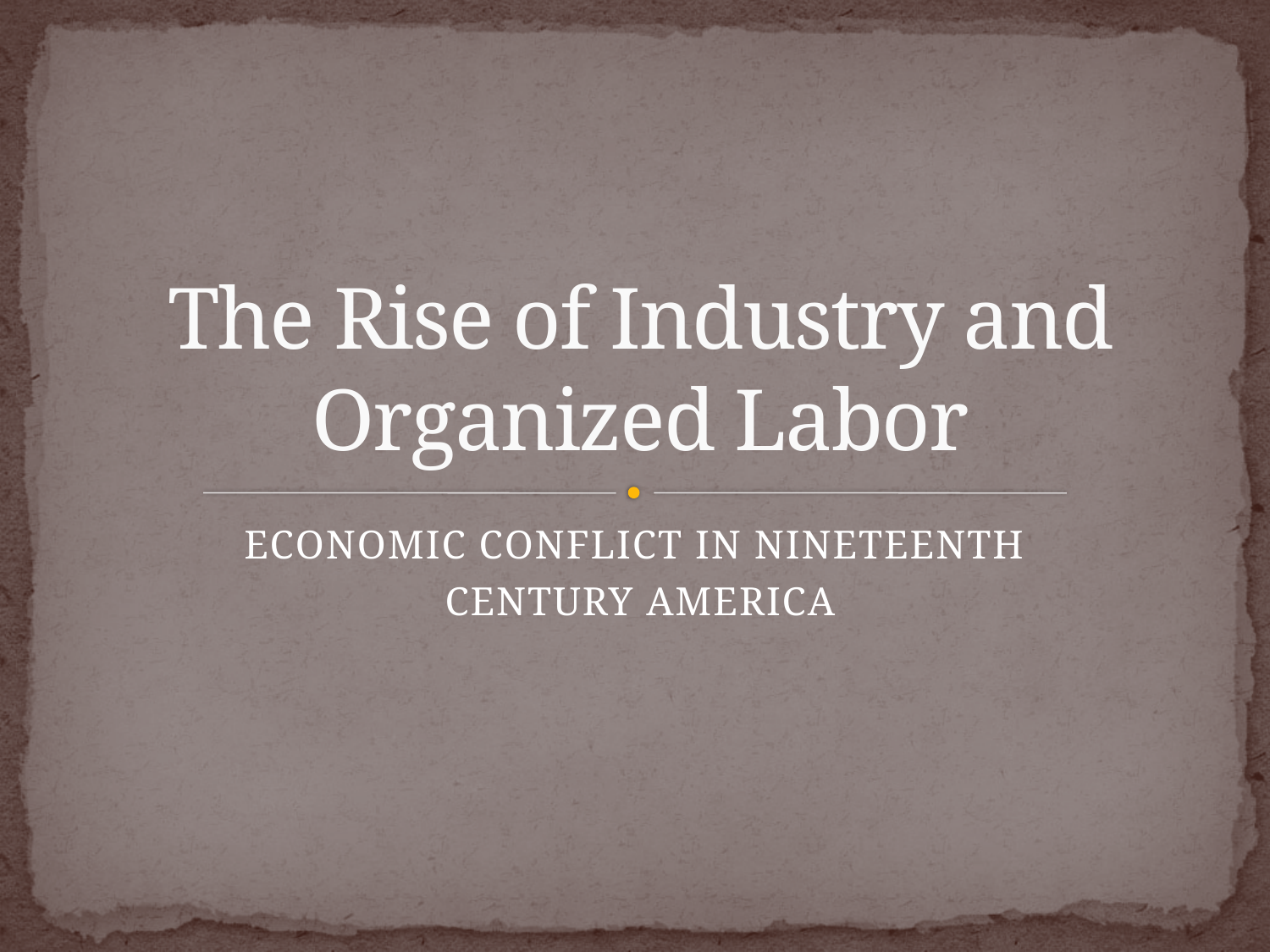

# The Rise of Industry and Organized Labor
ECONOMIC CONFLICT IN NINETEENTH
CENTURY AMERICA